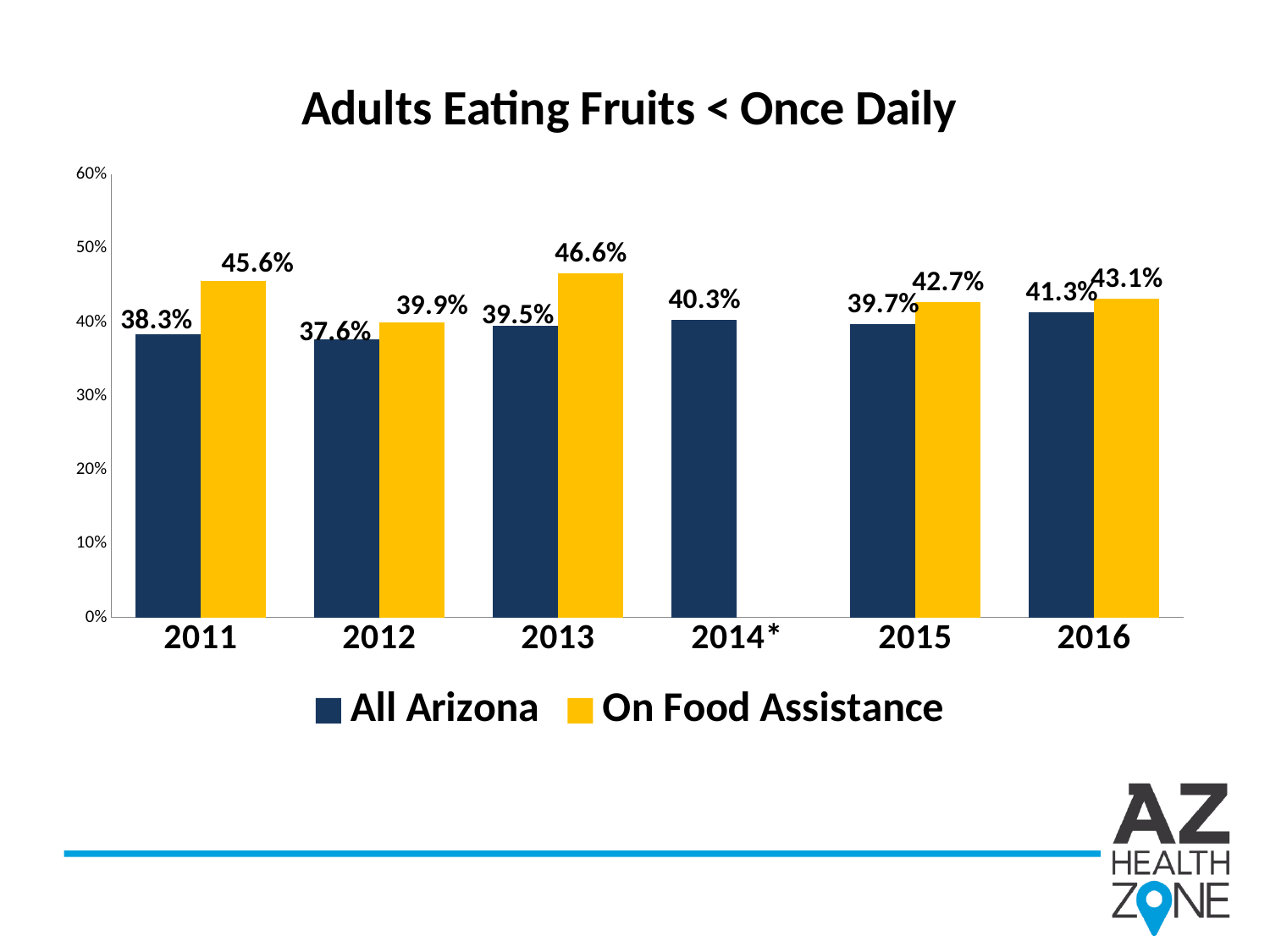

### Chart: Adults Eating Fruits < Once Daily

| Category | All Arizona | On Food Assistance |
|---|---|---|
| 2011 | 0.383 | 0.456 |
| 2012 | 0.376 | 0.399 |
| 2013 | 0.395 | 0.466 |
| 2014* | 0.4028 | None |
| 2015 | 0.397 | 0.427 |
| 2016 | 0.413 | 0.431 |